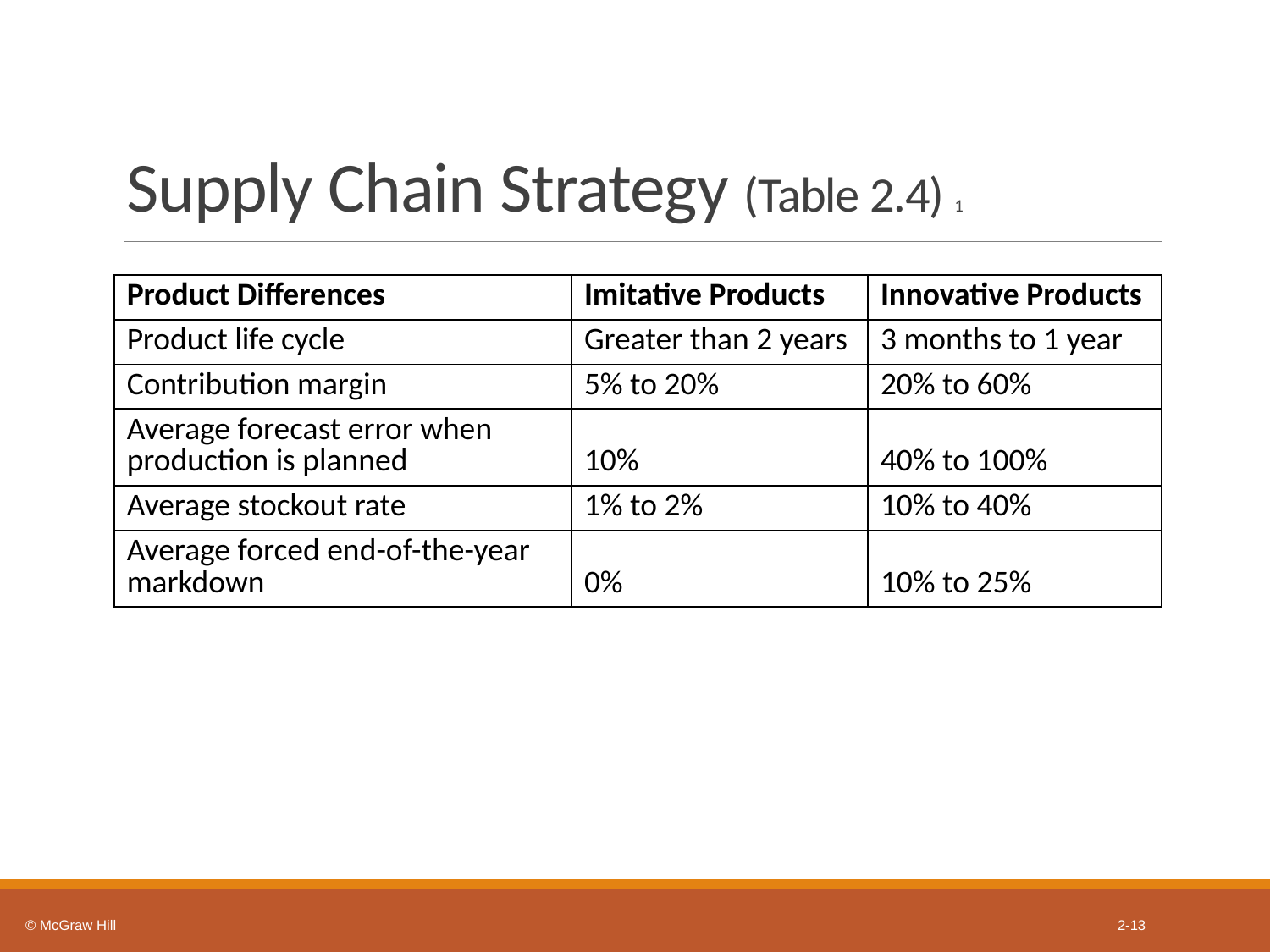

# Supply Chain Strategy (Table 2.4) 1
| Product Differences | Imitative Products | Innovative Products |
| --- | --- | --- |
| Product life cycle | Greater than 2 years | 3 months to 1 year |
| Contribution margin | 5% to 20% | 20% to 60% |
| Average forecast error when production is planned | 10% | 40% to 100% |
| Average stockout rate | 1% to 2% | 10% to 40% |
| Average forced end-of-the-year markdown | 0% | 10% to 25% |